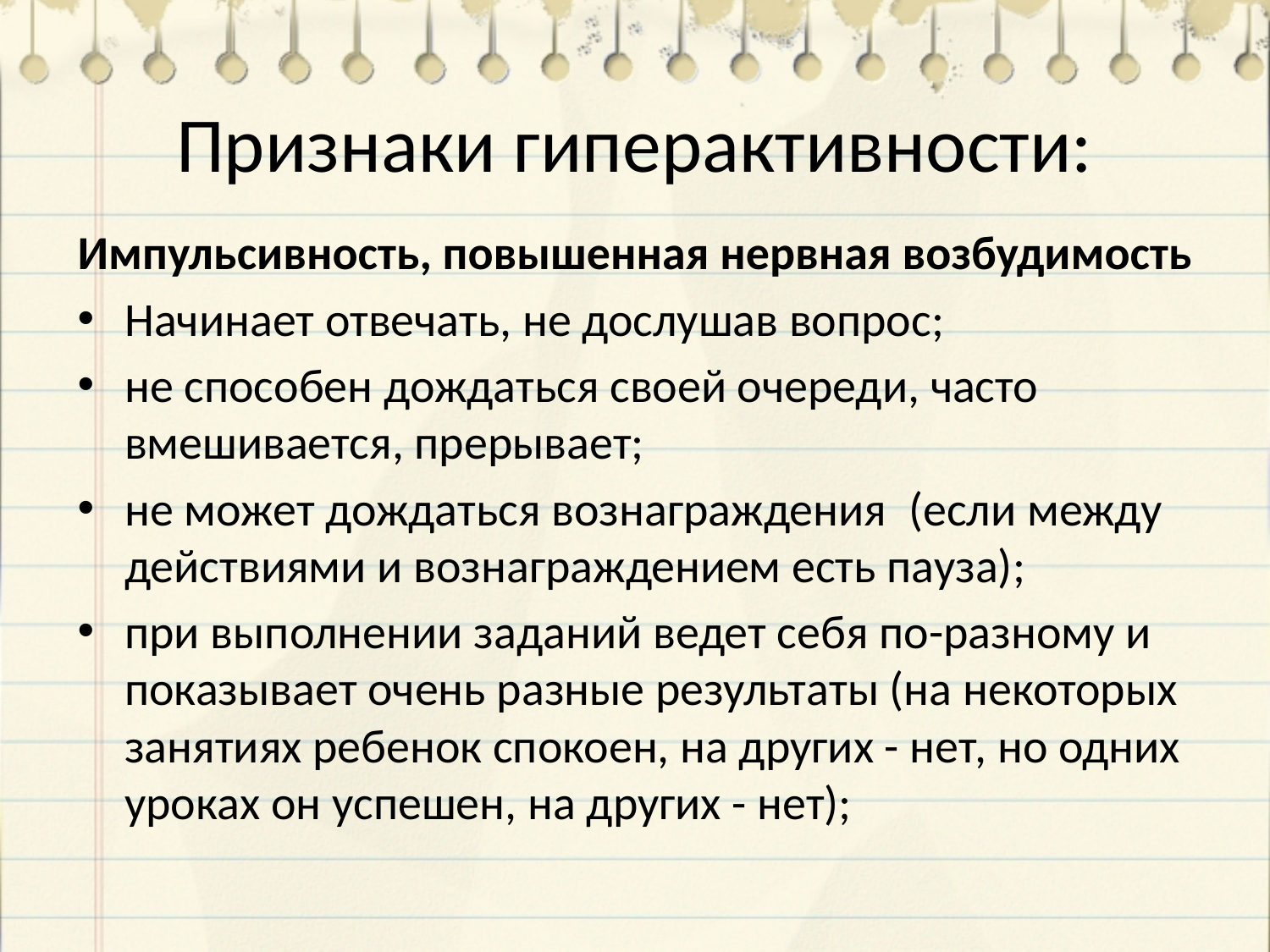

# Признаки гиперактивности:
Импульсивность, повышенная нервная возбудимость
Начинает отвечать, не дослушав вопрос;
не способен дождаться своей очереди, часто вмешивается, прерывает;
не может дождаться вознаграждения  (если между действиями и вознаграждением есть пауза);
при выполнении заданий ведет себя по-разному и показывает очень разные результаты (на некоторых занятиях ребенок спокоен, на других - нет, но одних уроках он успешен, на других - нет);